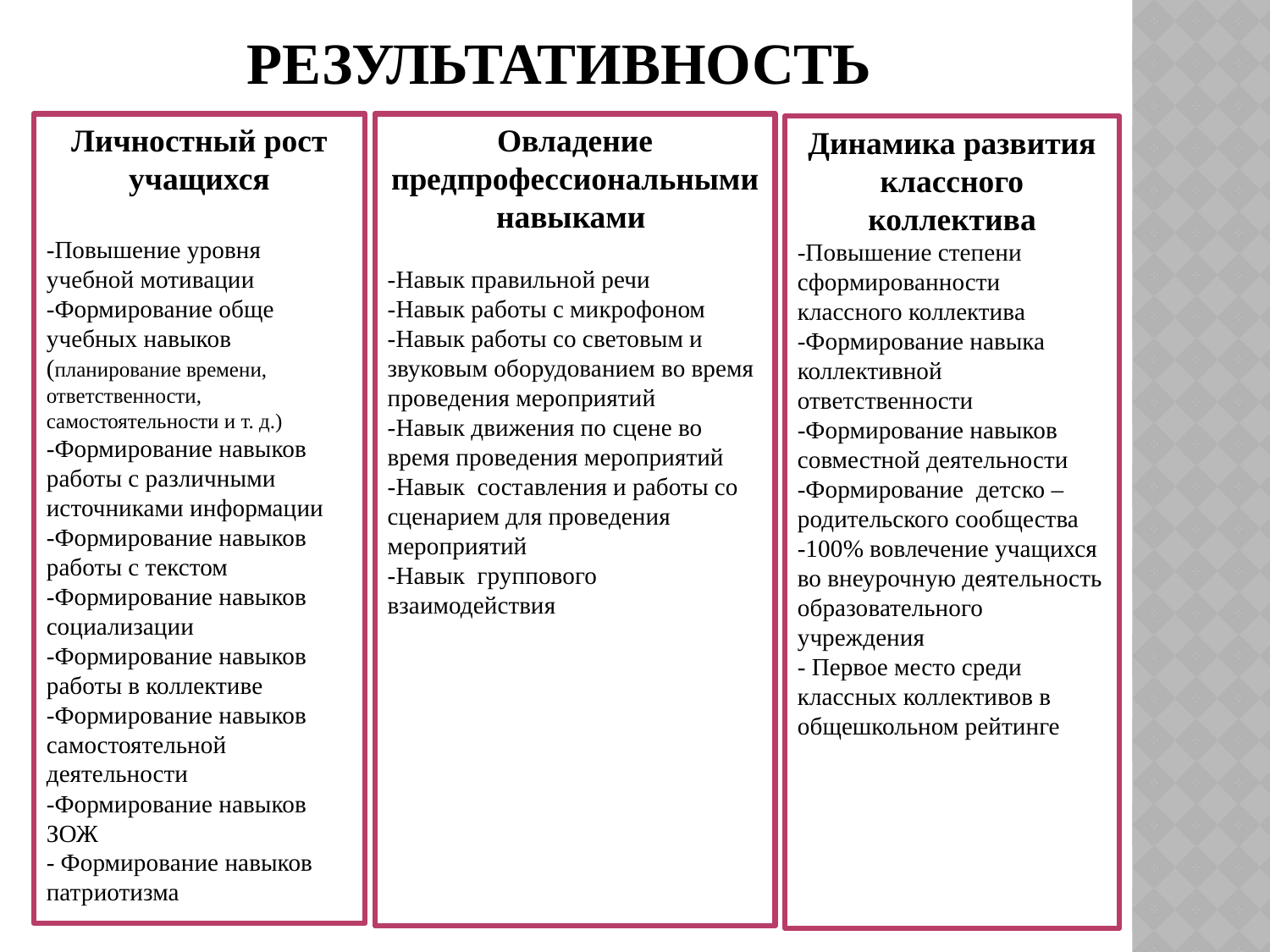

# Результативность
Личностный рост учащихся

-Повышение уровня учебной мотивации
-Формирование обще учебных навыков
(планирование времени, ответственности, самостоятельности и т. д.)
-Формирование навыков работы с различными источниками информации
-Формирование навыков работы с текстом
-Формирование навыков социализации
-Формирование навыков работы в коллективе
-Формирование навыков самостоятельной деятельности
-Формирование навыков ЗОЖ
- Формирование навыков патриотизма

Овладение предпрофессиональными навыками

-Навык правильной речи
-Навык работы с микрофоном
-Навык работы со световым и звуковым оборудованием во время проведения мероприятий
-Навык движения по сцене во время проведения мероприятий
-Навык  составления и работы со сценарием для проведения мероприятий
-Навык  группового взаимодействия

Динамика развития классного коллектива
-Повышение степени сформированности классного коллектива
-Формирование навыка коллективной ответственности
-Формирование навыков совместной деятельности
-Формирование  детско – родительского сообщества
-100% вовлечение учащихся во внеурочную деятельность образовательного учреждения
- Первое место среди классных коллективов в общешкольном рейтинге